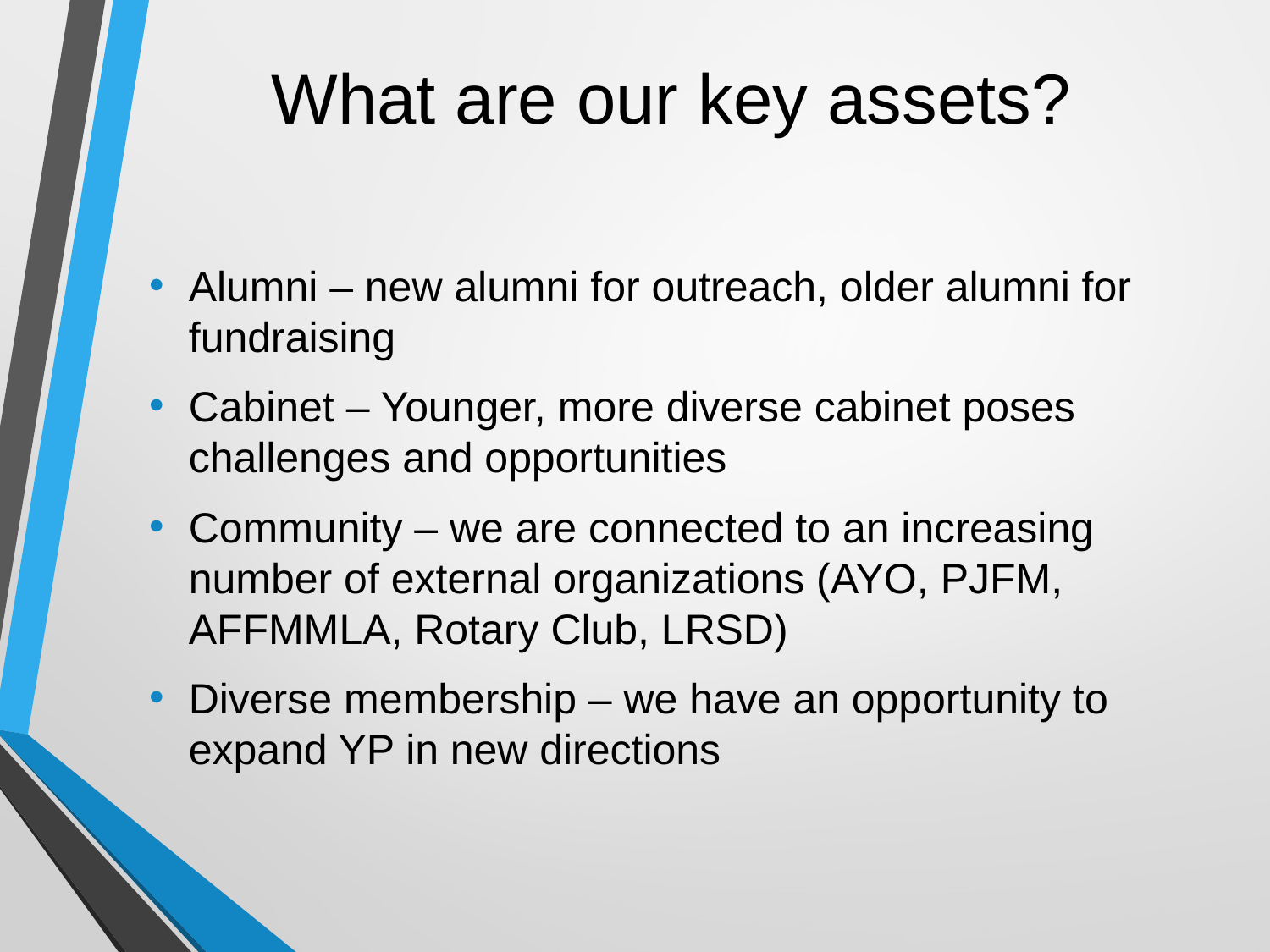

# What are our key assets?
Alumni – new alumni for outreach, older alumni for fundraising
Cabinet – Younger, more diverse cabinet poses challenges and opportunities
Community – we are connected to an increasing number of external organizations (AYO, PJFM, AFFMMLA, Rotary Club, LRSD)
Diverse membership – we have an opportunity to expand YP in new directions